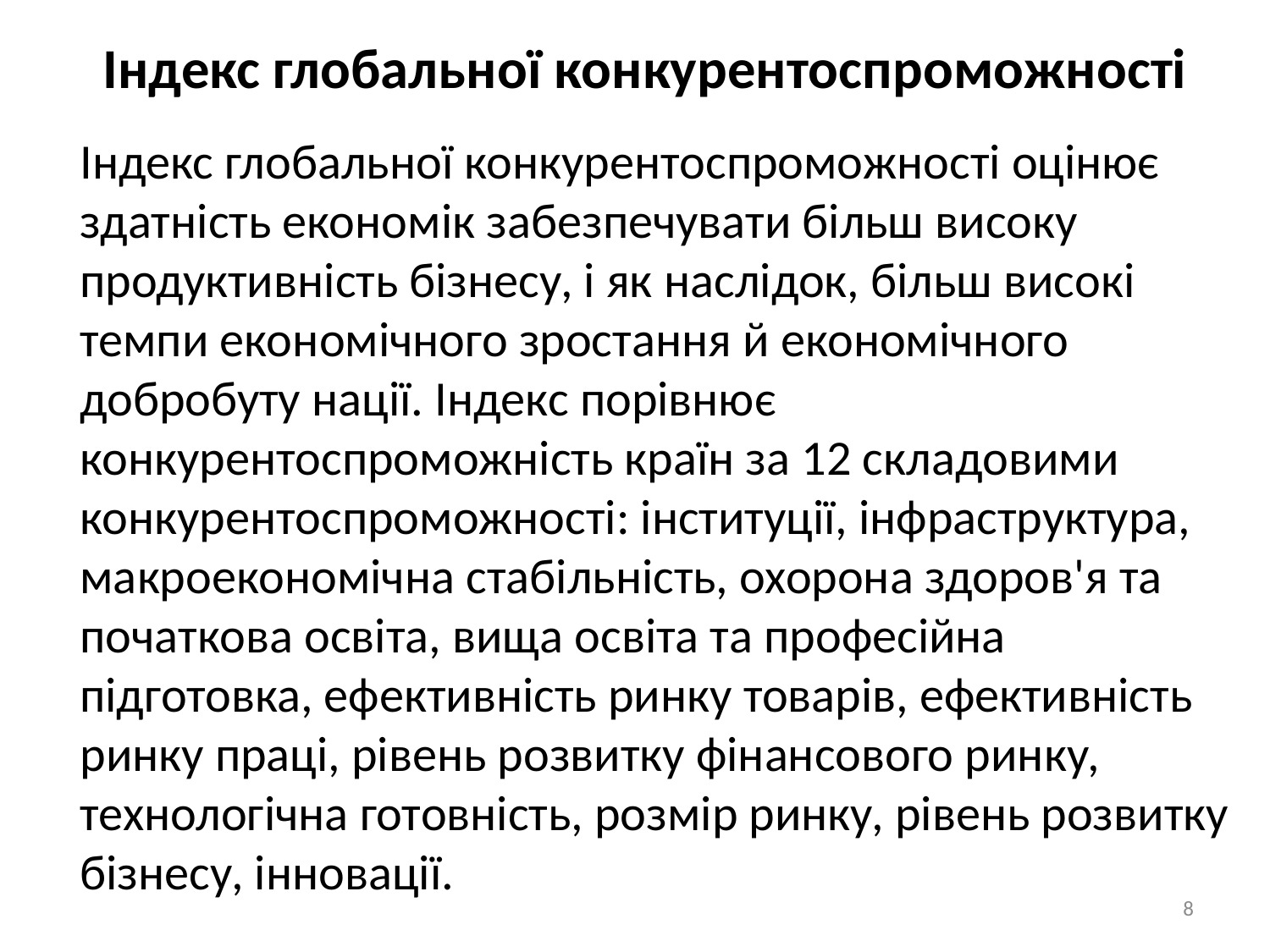

Індекс глобальної конкурентоспроможності
Індекс глобальної конкурентоспроможності оцінює здатність економік забезпечувати більш високу продуктивність бізнесу, і як наслідок, більш високі темпи економічного зростання й економічного добробуту нації. Індекс порівнює конкурентоспроможність країн за 12 складовими конкурентоспроможності: інституції, інфраструктура, макроекономічна стабільність, охорона здоров'я та початкова освіта, вища освіта та професійна підготовка, ефективність ринку товарів, ефективність ринку праці, рівень розвитку фінансового ринку, технологічна готовність, розмір ринку, рівень розвитку бізнесу, інновації.
8